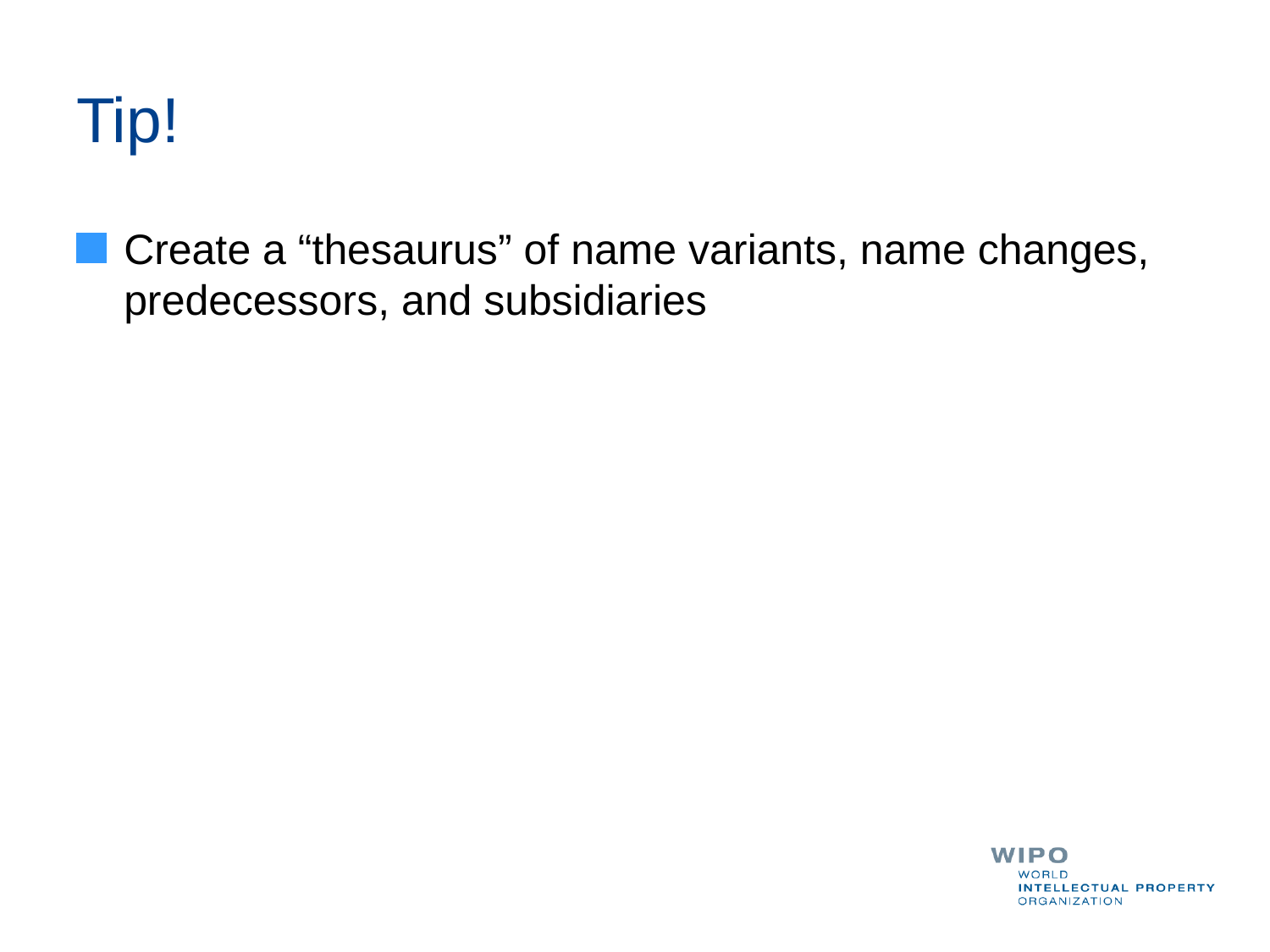

# Tip!
Create a “thesaurus” of name variants, name changes, predecessors, and subsidiaries